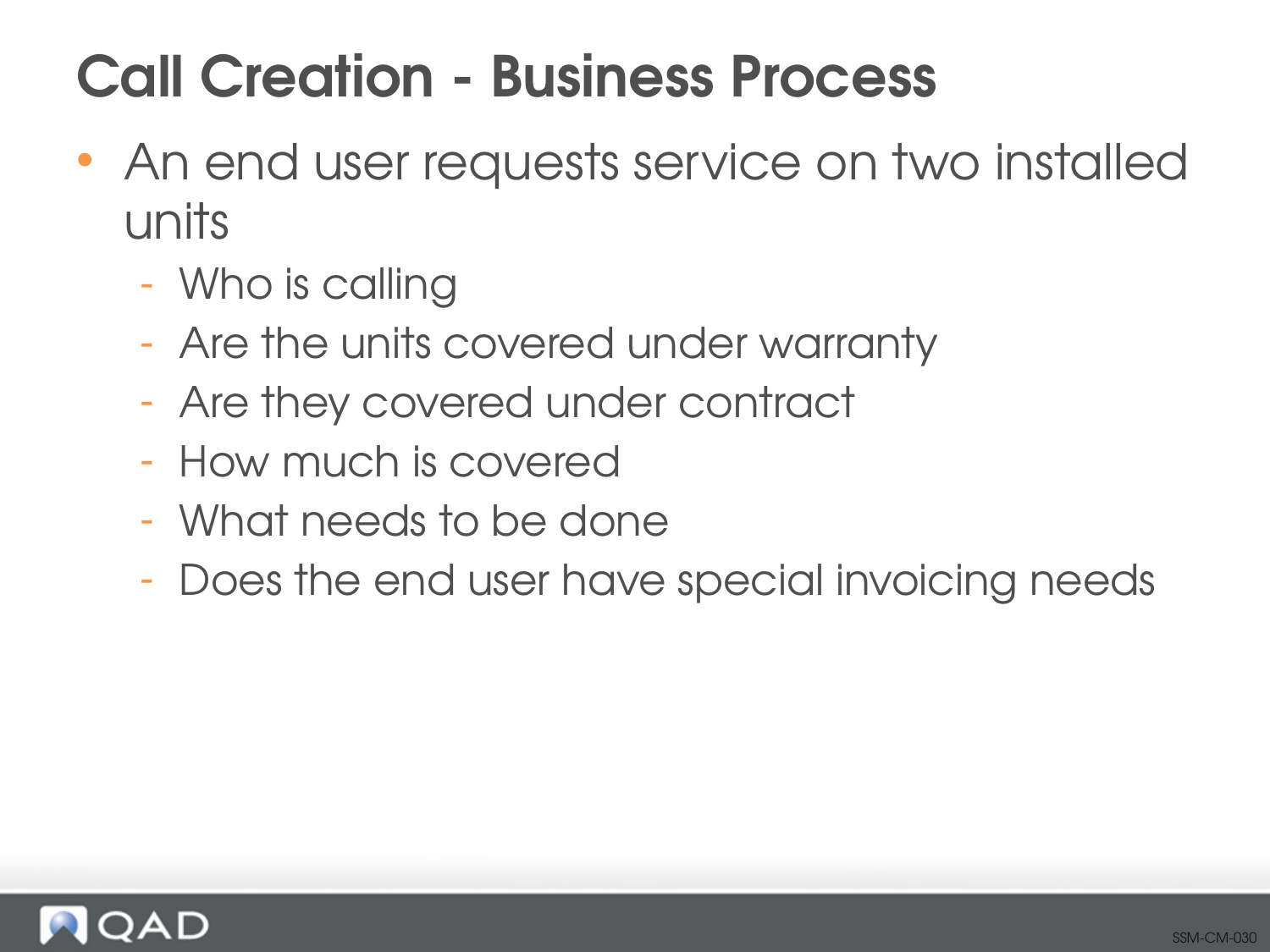

# Call Creation - Business Process
An end user requests service on two installed units
Who is calling
Are the units covered under warranty
Are they covered under contract
How much is covered
What needs to be done
Does the end user have special invoicing needs

SSM-CM-030